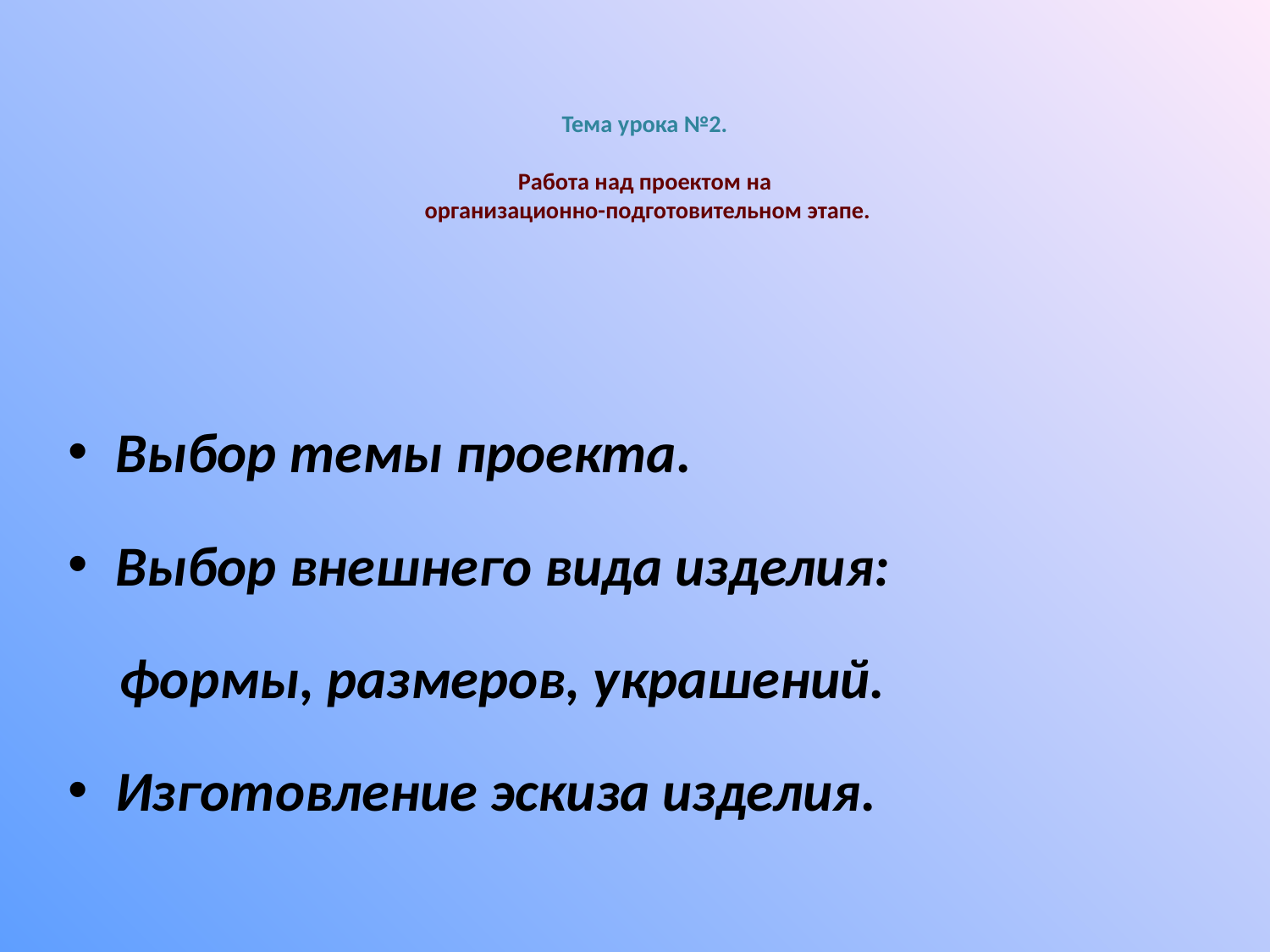

# Тема урока №2. Работа над проектом на организационно-подготовительном этапе.
Выбор темы проекта.
Выбор внешнего вида изделия:
    формы, размеров, украшений.
Изготовление эскиза изделия.